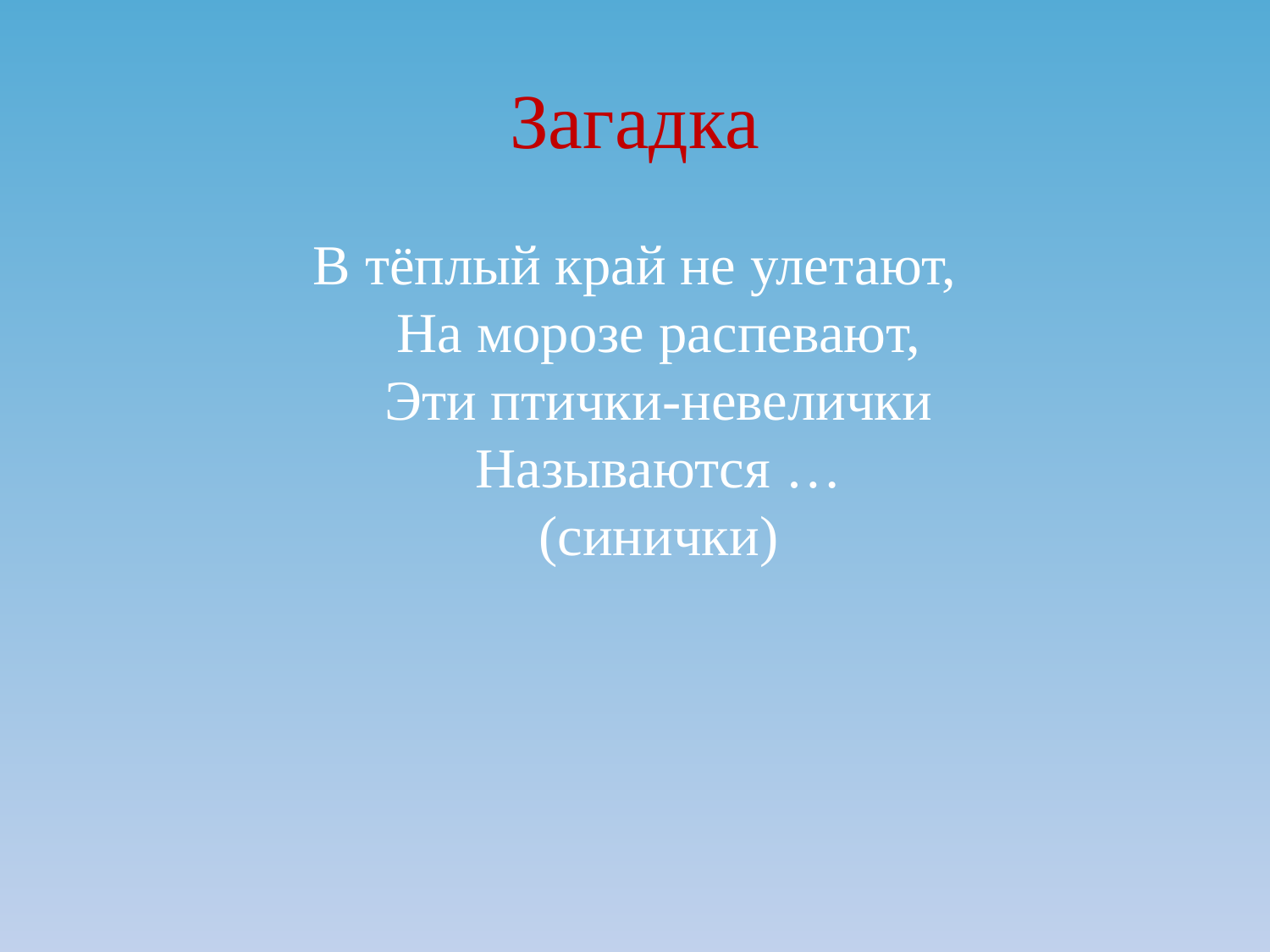

# Загадка
В тёплый край не улетают,
На морозе распевают,
Эти птички-невелички
Называются …
(синички)